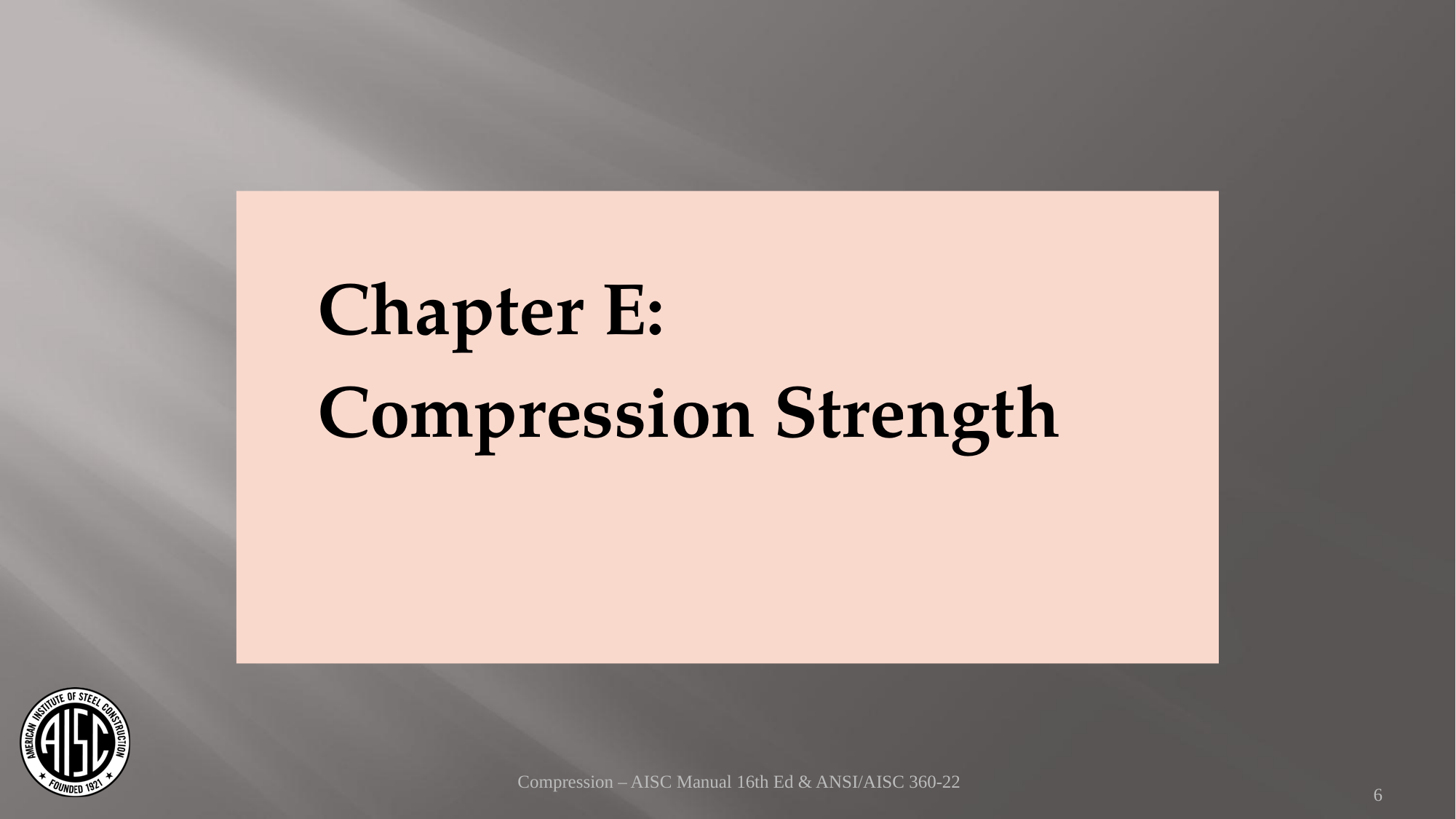

Chapter E:
Compression Strength
Compression – AISC Manual 16th Ed & ANSI/AISC 360-22
6